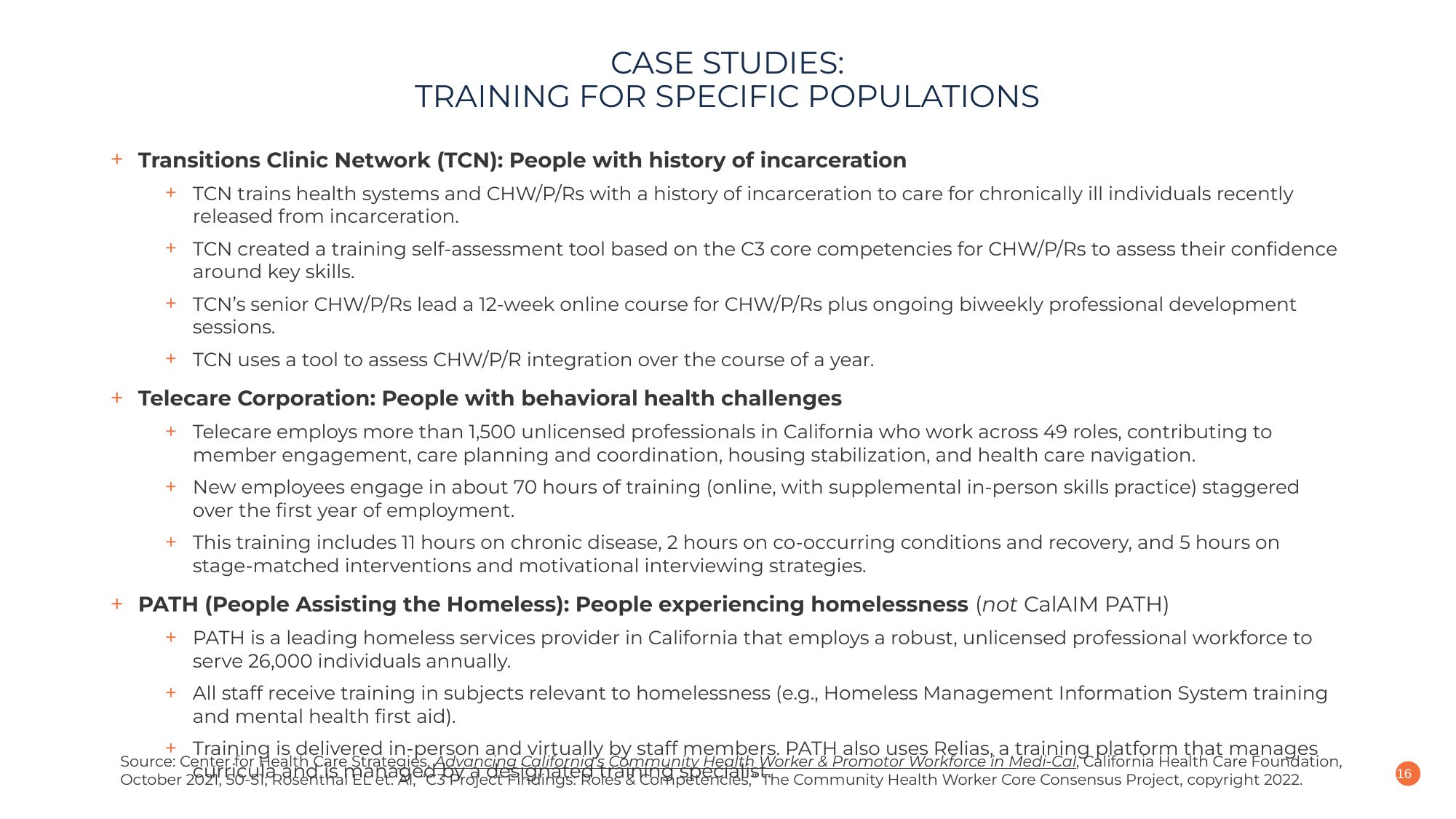

# Case Studies: Training For Specific Populations
Transitions Clinic Network (TCN): People with history of incarceration
TCN trains health systems and CHW/P/Rs with a history of incarceration to care for chronically ill individuals recently released from incarceration.
TCN created a training self-assessment tool based on the C3 core competencies for CHW/P/Rs to assess their confidence around key skills.
TCN’s senior CHW/P/Rs lead a 12-week online course for CHW/P/Rs plus ongoing biweekly professional development sessions.
TCN uses a tool to assess CHW/P/R integration over the course of a year.
Telecare Corporation: People with behavioral health challenges
Telecare employs more than 1,500 unlicensed professionals in California who work across 49 roles, contributing to member engagement, care planning and coordination, housing stabilization, and health care navigation.
New employees engage in about 70 hours of training (online, with supplemental in-person skills practice) staggered over the first year of employment.
This training includes 11 hours on chronic disease, 2 hours on co-occurring conditions and recovery, and 5 hours on stage-matched interventions and motivational interviewing strategies.
PATH (People Assisting the Homeless): People experiencing homelessness (not CalAIM PATH)
PATH is a leading homeless services provider in California that employs a robust, unlicensed professional workforce to serve 26,000 individuals annually.
All staff receive training in subjects relevant to homelessness (e.g., Homeless Management Information System training and mental health first aid).
Training is delivered in-person and virtually by staff members. PATH also uses Relias, a training platform that manages curricula and is managed by a designated training specialist.

Source: Center for Health Care Strategies, Advancing California’s Community Health Worker & Promotor Workforce in Medi-Cal, California Health Care Foundation, October 2021, 50-51; Rosenthal EL et. Al, “C3 Project Findings: Roles & Competencies,” The Community Health Worker Core Consensus Project, copyright 2022.